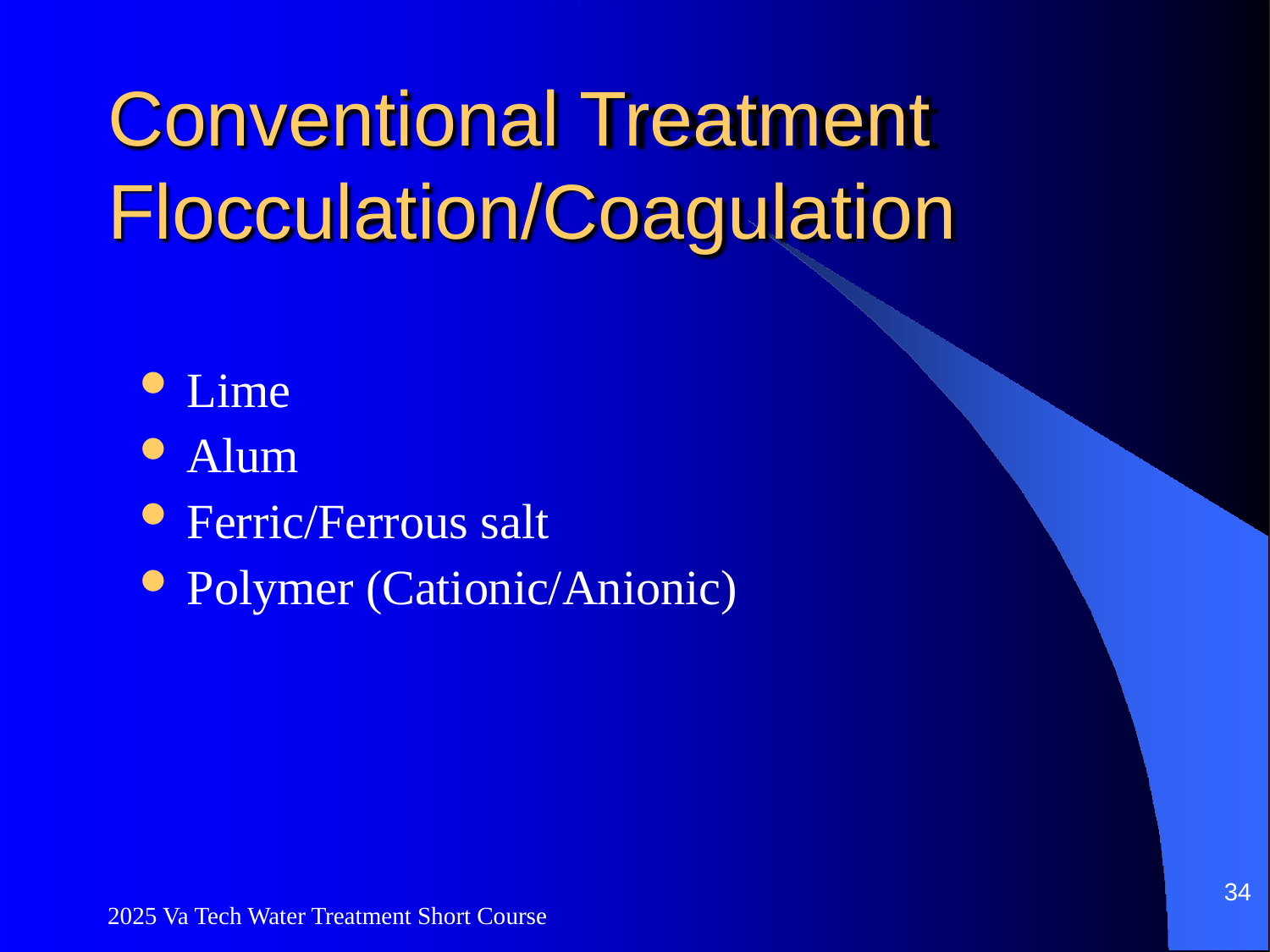

# Conventional Treatment  Flocculation/Coagulation

Lime
Alum
Ferric/Ferrous salt
Polymer (Cationic/Anionic)
34
2025 Va Tech Water Treatment Short Course